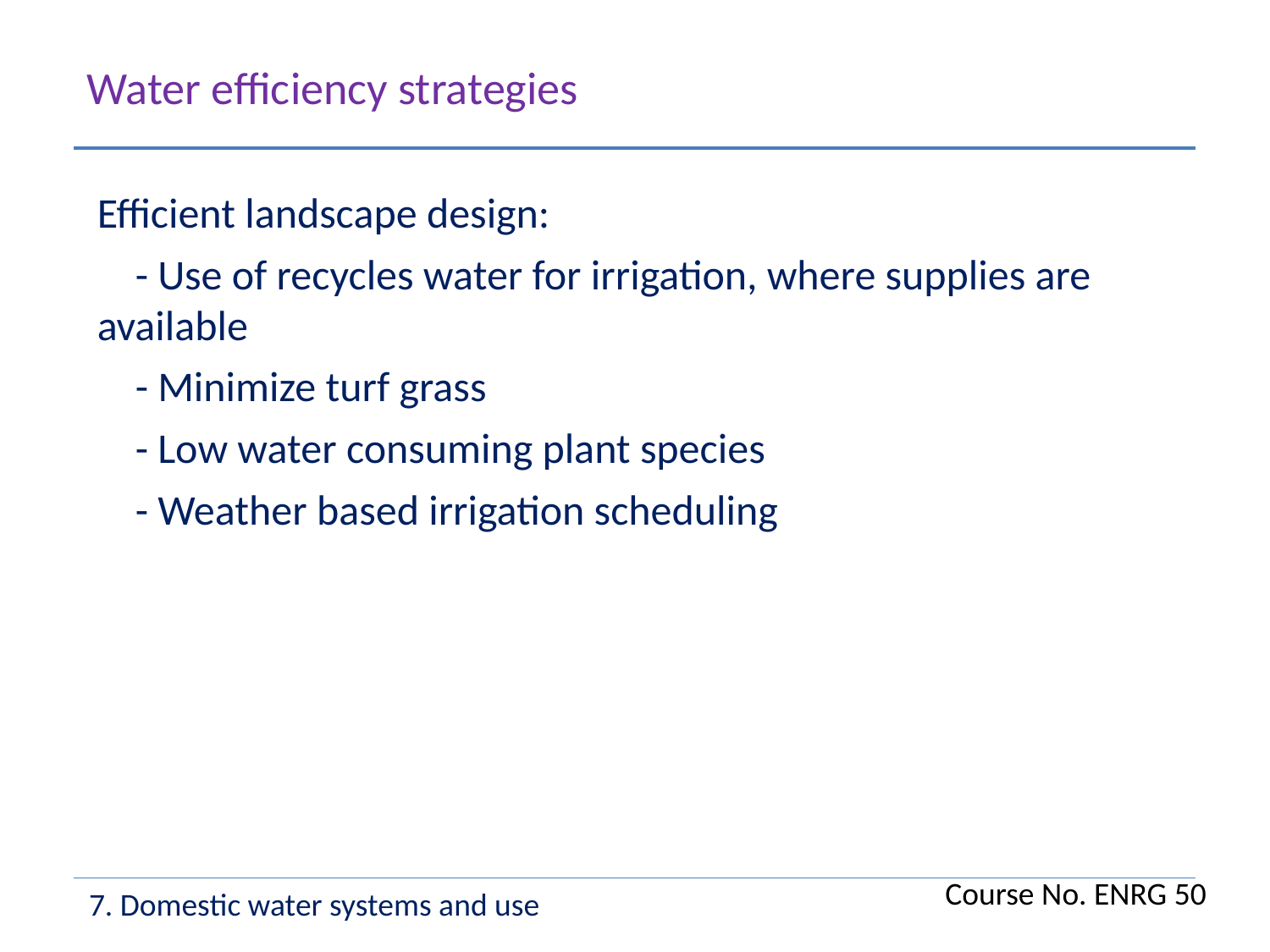

Water efficiency strategies
Efficient landscape design:
    - Use of recycles water for irrigation, where supplies are available
    - Minimize turf grass
    - Low water consuming plant species
    - Weather based irrigation scheduling

Course No. ENRG 50
7. Domestic water systems and use